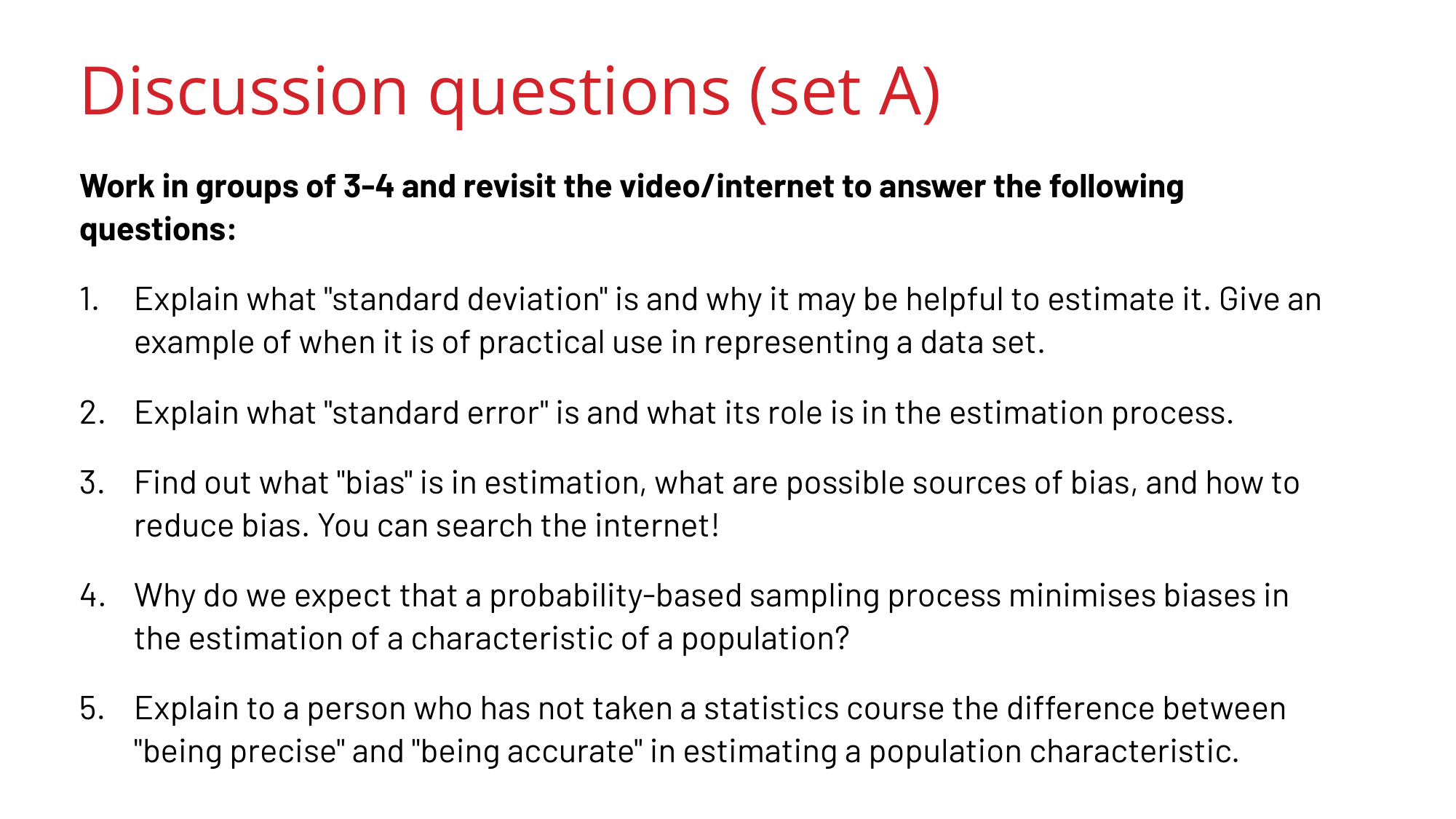

# Discussion questions (set A)
Work in groups of 3-4 and revisit the video/internet to answer the following questions:
Explain what "standard deviation" is and why it may be helpful to estimate it. Give an example of when it is of practical use in representing a data set.
Explain what "standard error" is and what its role is in the estimation process.
Find out what "bias" is in estimation, what are possible sources of bias, and how to reduce bias. You can search the internet!
Why do we expect that a probability-based sampling process minimises biases in the estimation of a characteristic of a population?
Explain to a person who has not taken a statistics course the difference between "being precise" and "being accurate" in estimating a population characteristic.